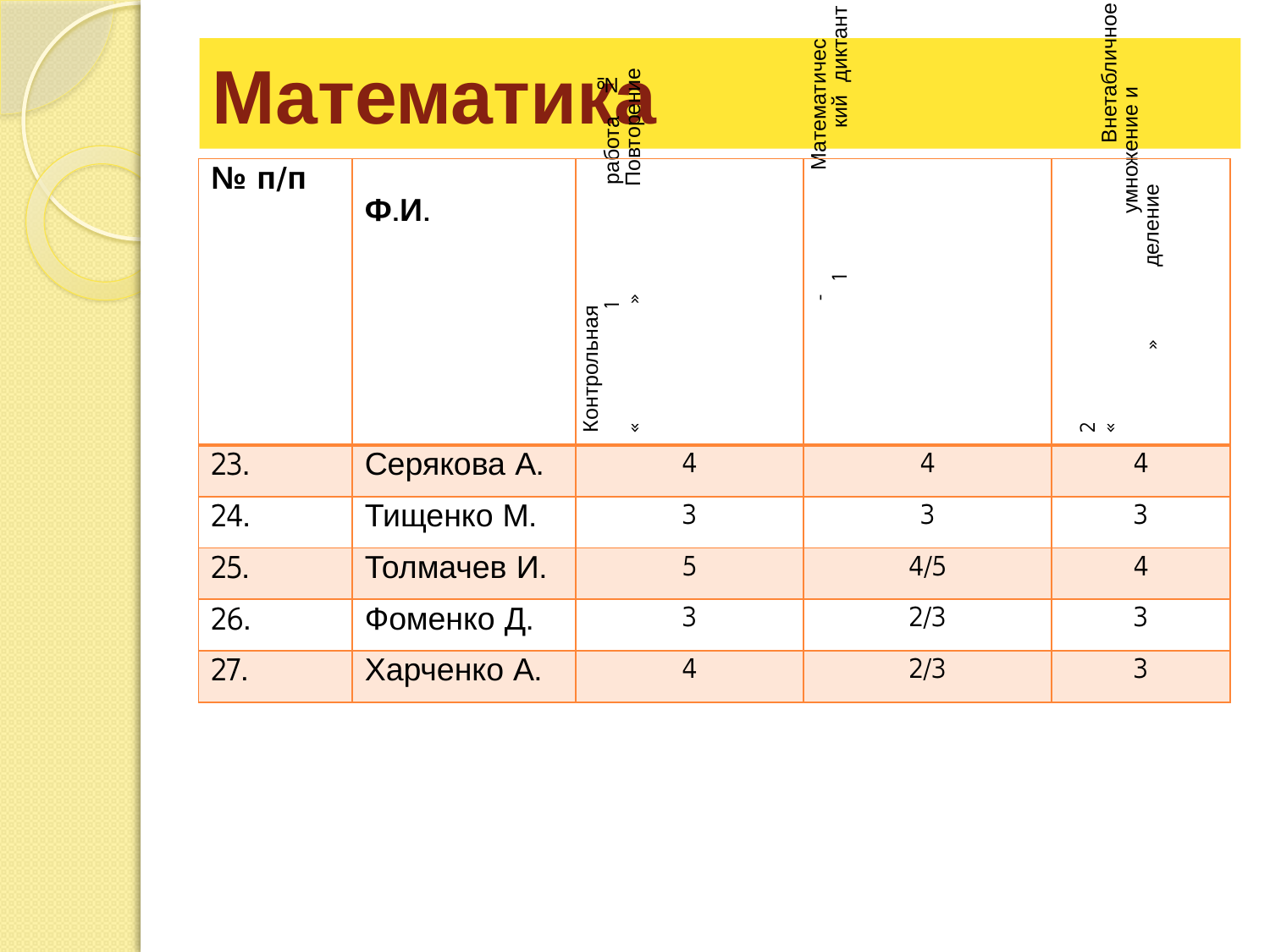

# Математика
| № п/п | Ф.И. | Контрольная работа № 1 «Повторение» | Математичес- кий диктант №1 | Контрольная работа № 2 «Внетабличное умножение и деление» |
| --- | --- | --- | --- | --- |
| 23. | Серякова А. | 4 | 4 | 4 |
| 24. | Тищенко М. | 3 | 3 | 3 |
| 25. | Толмачев И. | 5 | 4/5 | 4 |
| 26. | Фоменко Д. | 3 | 2/3 | 3 |
| 27. | Харченко А. | 4 | 2/3 | 3 |